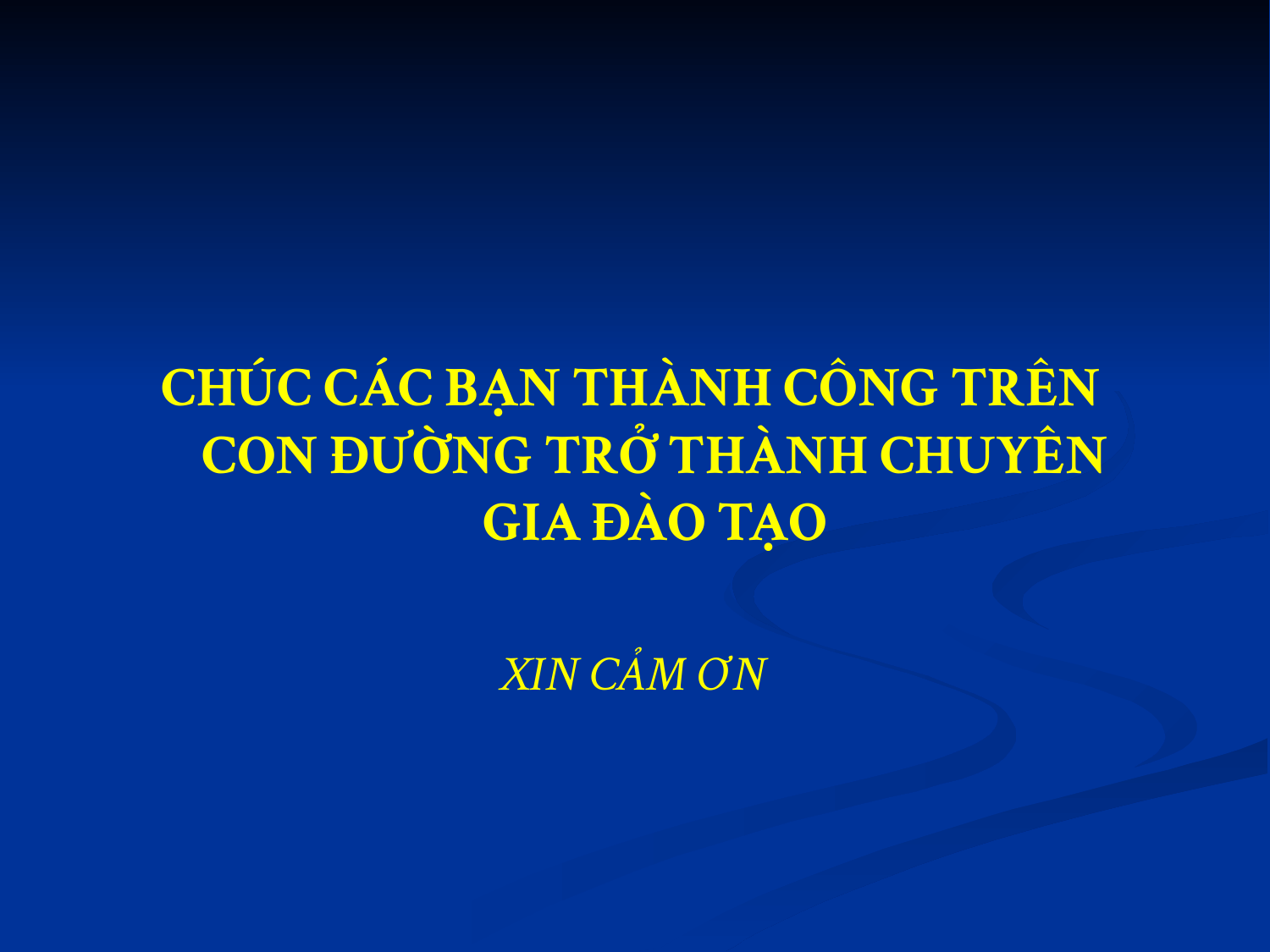

CHÚC CÁC BẠN THÀNH CÔNG TRÊN CON ĐƯỜNG TRỞ THÀNH CHUYÊN GIA ĐÀO TẠO

XIN CẢM ƠN